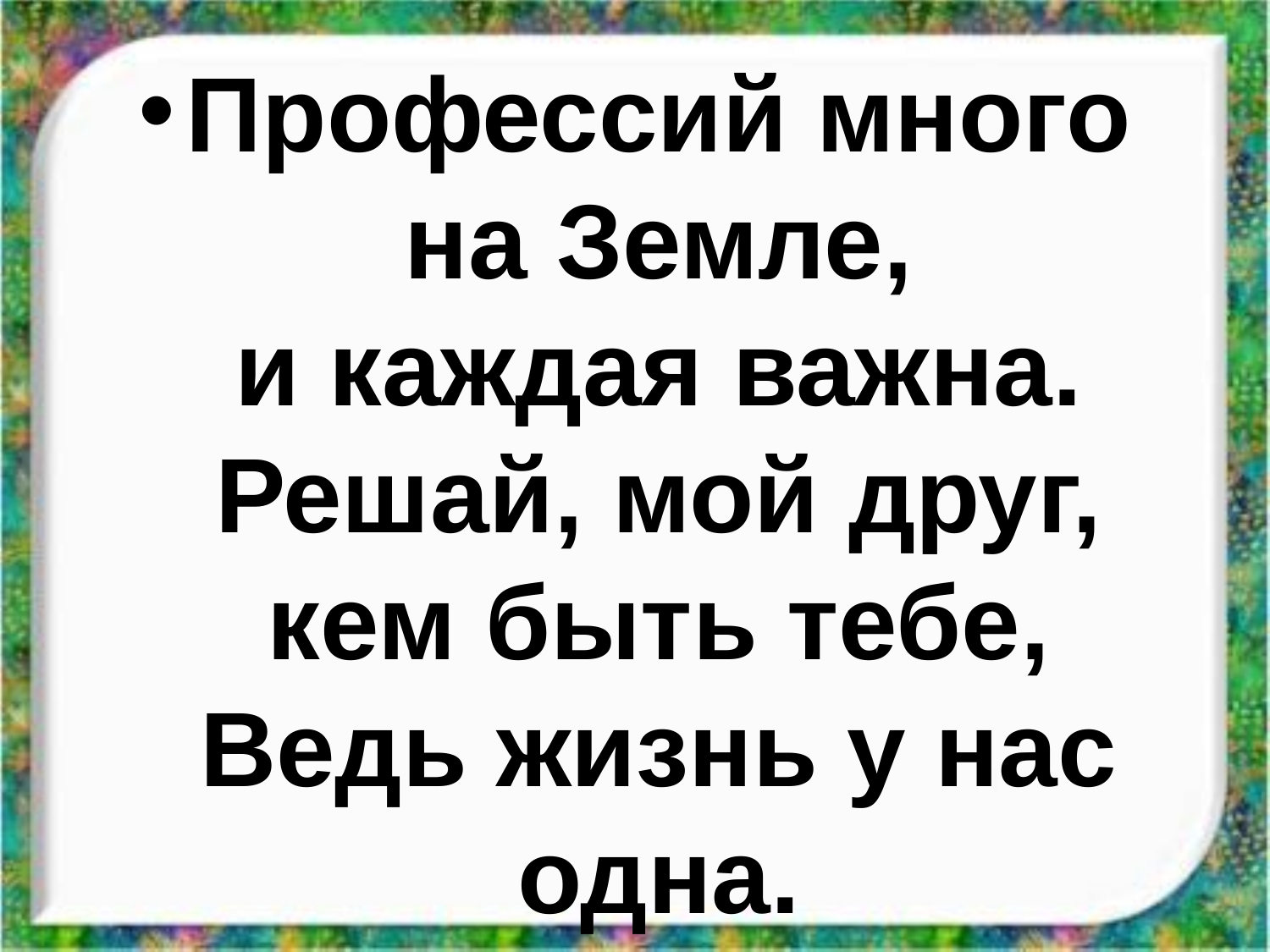

#
Профессий много на Земле,
и каждая важна.
Решай, мой друг, кем быть тебе,
Ведь жизнь у нас одна.